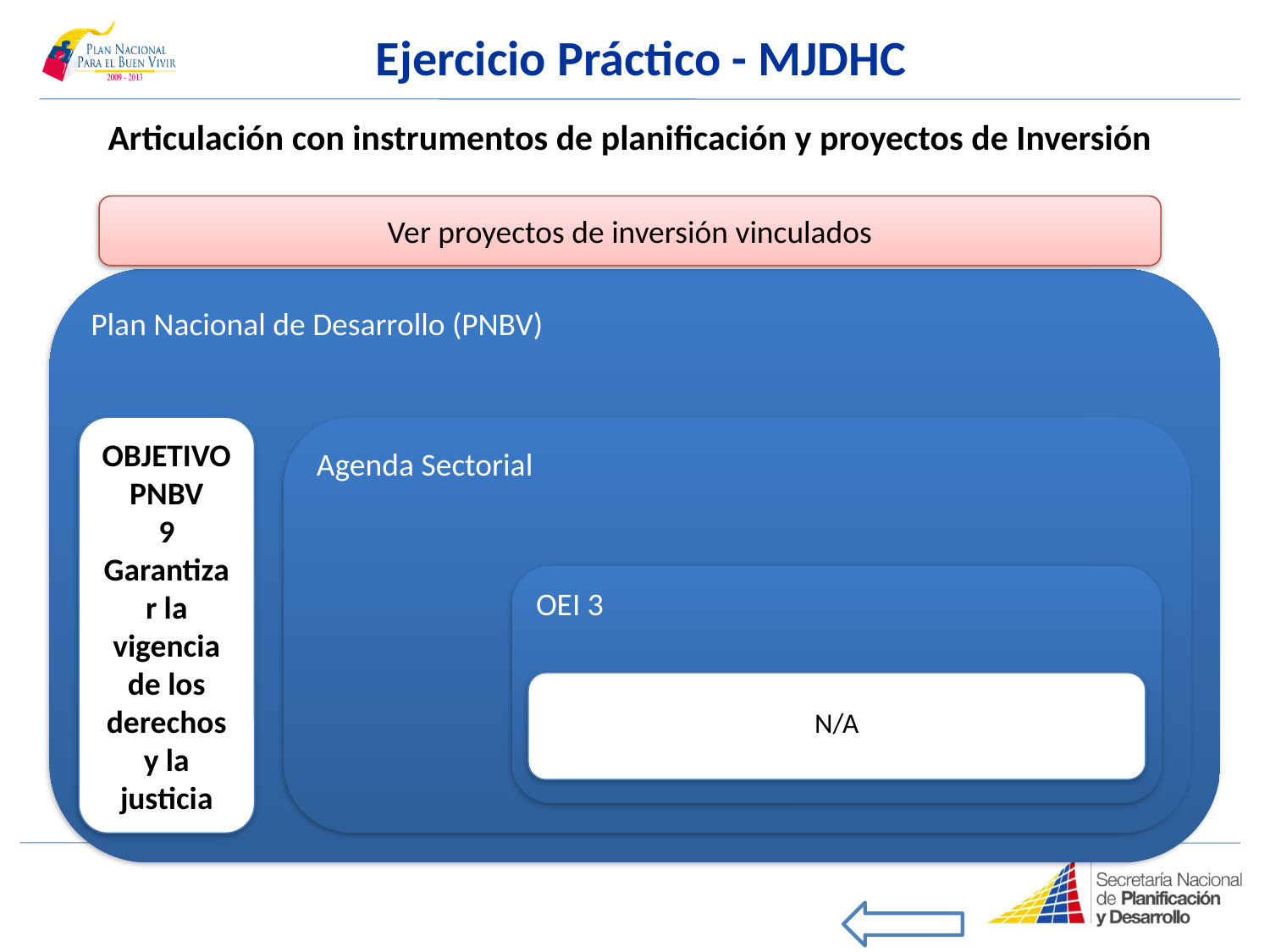

Ejercicio Práctico - MJDHC
Articulación con instrumentos de planificación y proyectos de Inversión
Ver proyectos de inversión vinculados
Plan Nacional de Desarrollo (PNBV)
OBJETIVO PNBV
9 Garantizar la vigencia de los derechos y la justicia
Agenda Sectorial
N/A
OEI 3